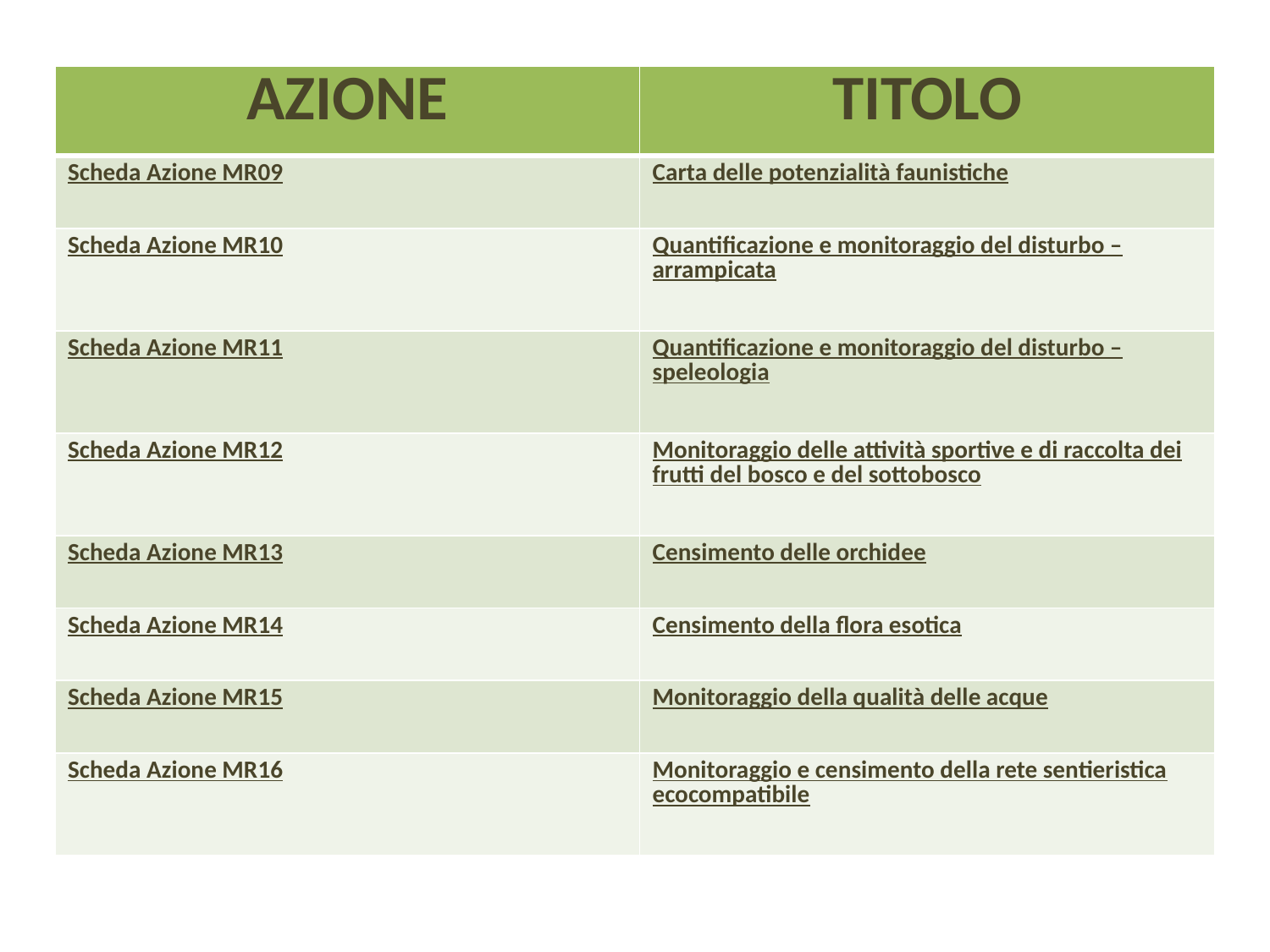

| AZIONE | TITOLO |
| --- | --- |
| Scheda Azione MR09 | Carta delle potenzialità faunistiche |
| Scheda Azione MR10 | Quantificazione e monitoraggio del disturbo – arrampicata |
| Scheda Azione MR11 | Quantificazione e monitoraggio del disturbo – speleologia |
| Scheda Azione MR12 | Monitoraggio delle attività sportive e di raccolta dei frutti del bosco e del sottobosco |
| Scheda Azione MR13 | Censimento delle orchidee |
| Scheda Azione MR14 | Censimento della flora esotica |
| Scheda Azione MR15 | Monitoraggio della qualità delle acque |
| Scheda Azione MR16 | Monitoraggio e censimento della rete sentieristica ecocompatibile |